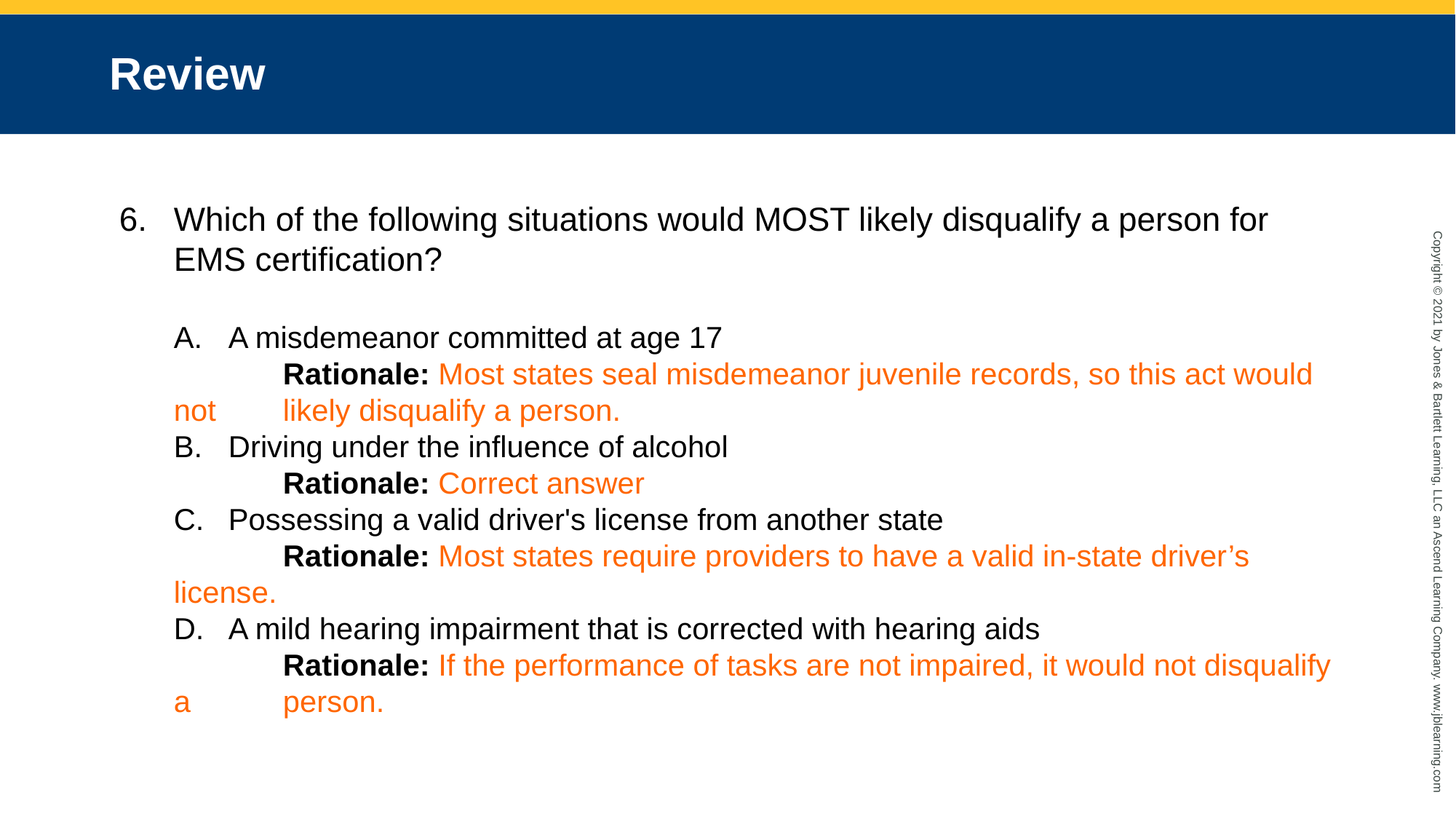

# Review
Which of the following situations would MOST likely disqualify a person for EMS certification?

A misdemeanor committed at age 17
	Rationale: Most states seal misdemeanor juvenile records, so this act would not 	likely disqualify a person.
Driving under the influence of alcohol
	Rationale: Correct answer
Possessing a valid driver's license from another state
	Rationale: Most states require providers to have a valid in-state driver’s license.
A mild hearing impairment that is corrected with hearing aids
	Rationale: If the performance of tasks are not impaired, it would not disqualify a 	person.